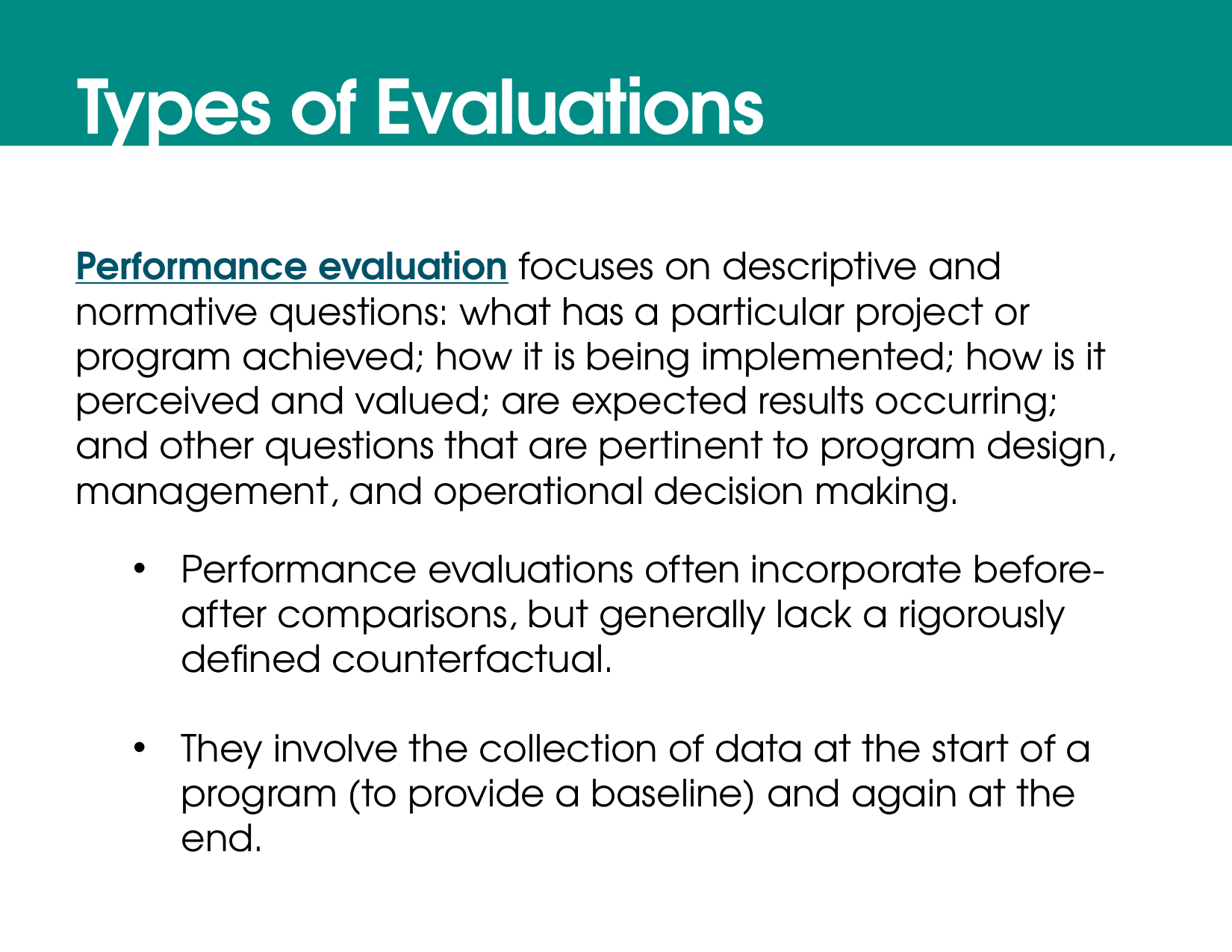

Types of Evaluations
Performance evaluation focuses on descriptive and normative questions: what has a particular project or program achieved; how it is being implemented; how is it perceived and valued; are expected results occurring; and other questions that are pertinent to program design, management, and operational decision making.

Performance evaluations often incorporate before-after comparisons, but generally lack a rigorously defined counterfactual.

They involve the collection of data at the start of a program (to provide a baseline) and again at the end.